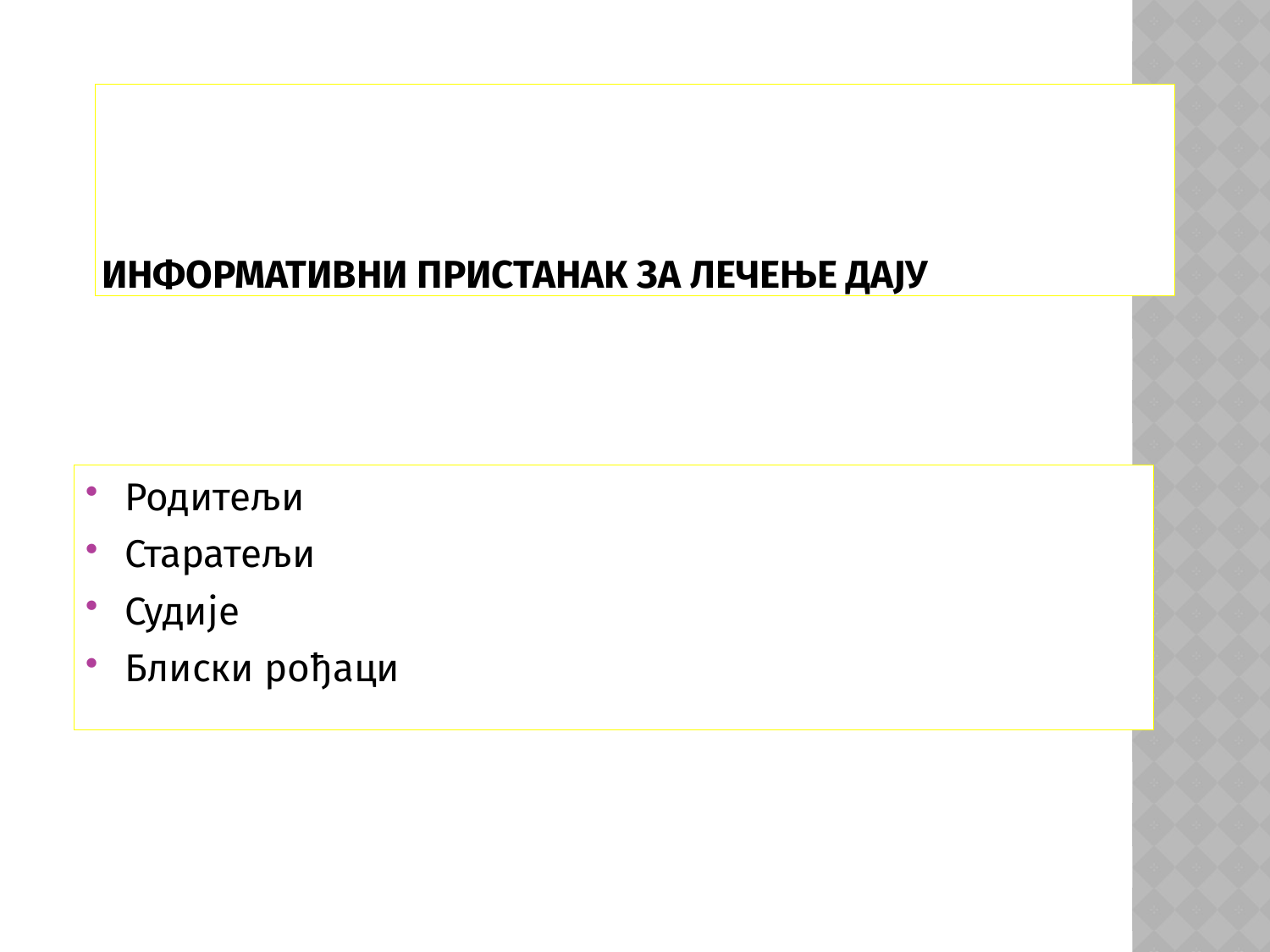

# ИНФОРМАТИВНИ ПРИСТАНАК ЗА ЛЕЧЕЊЕ ДАЈУ
Родитељи
Старатељи
Судије
Блиски рођаци